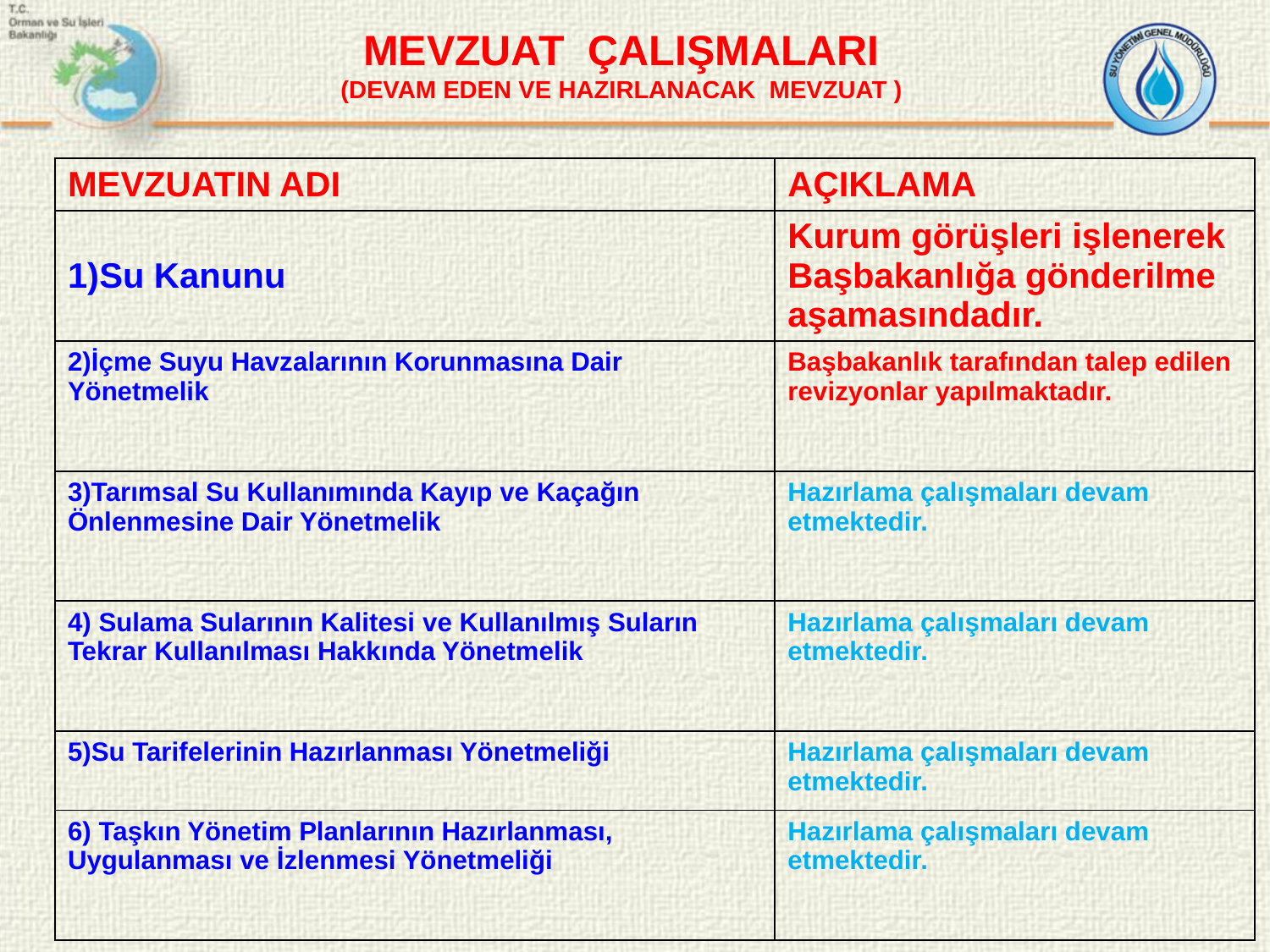

# MEVZUAT  ÇALIŞMALARI (DEVAM EDEN VE HAZIRLANACAK  MEVZUAT )
| MEVZUATIN ADI | AÇIKLAMA |
| --- | --- |
| 1)Su Kanunu | Kurum görüşleri işlenerek Başbakanlığa gönderilme aşamasındadır. |
| 2)İçme Suyu Havzalarının Korunmasına Dair Yönetmelik | Başbakanlık tarafından talep edilen revizyonlar yapılmaktadır. |
| 3)Tarımsal Su Kullanımında Kayıp ve Kaçağın Önlenmesine Dair Yönetmelik | Hazırlama çalışmaları devam etmektedir. |
| 4) Sulama Sularının Kalitesi ve Kullanılmış Suların Tekrar Kullanılması Hakkında Yönetmelik | Hazırlama çalışmaları devam etmektedir. |
| 5)Su Tarifelerinin Hazırlanması Yönetmeliği | Hazırlama çalışmaları devam etmektedir. |
| 6) Taşkın Yönetim Planlarının Hazırlanması, Uygulanması ve İzlenmesi Yönetmeliği | Hazırlama çalışmaları devam etmektedir. |